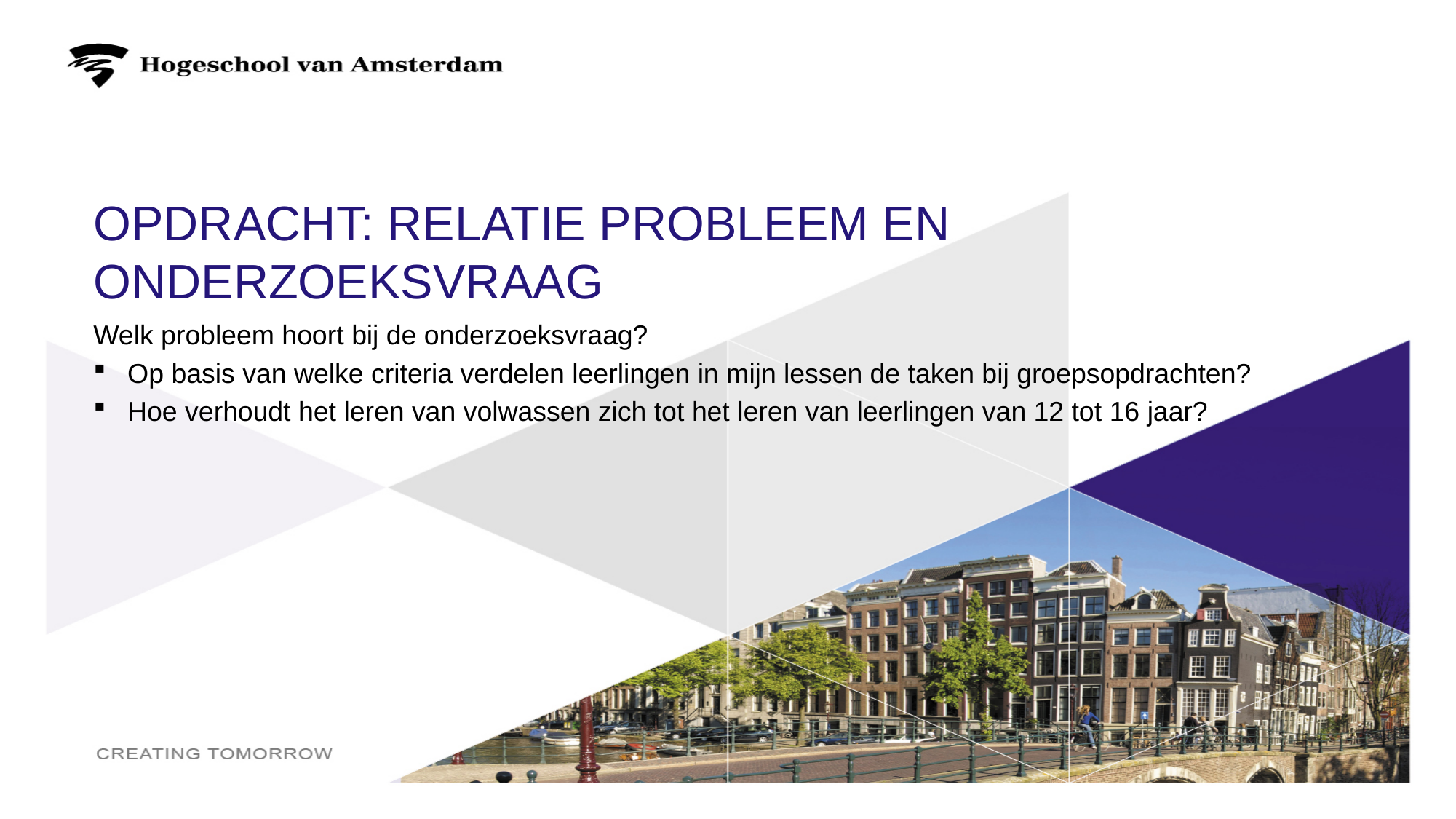

# Opdracht: relatie probleem en onderzoeksvraag
Welk probleem hoort bij de onderzoeksvraag?
Op basis van welke criteria verdelen leerlingen in mijn lessen de taken bij groepsopdrachten?
Hoe verhoudt het leren van volwassen zich tot het leren van leerlingen van 12 tot 16 jaar?

2